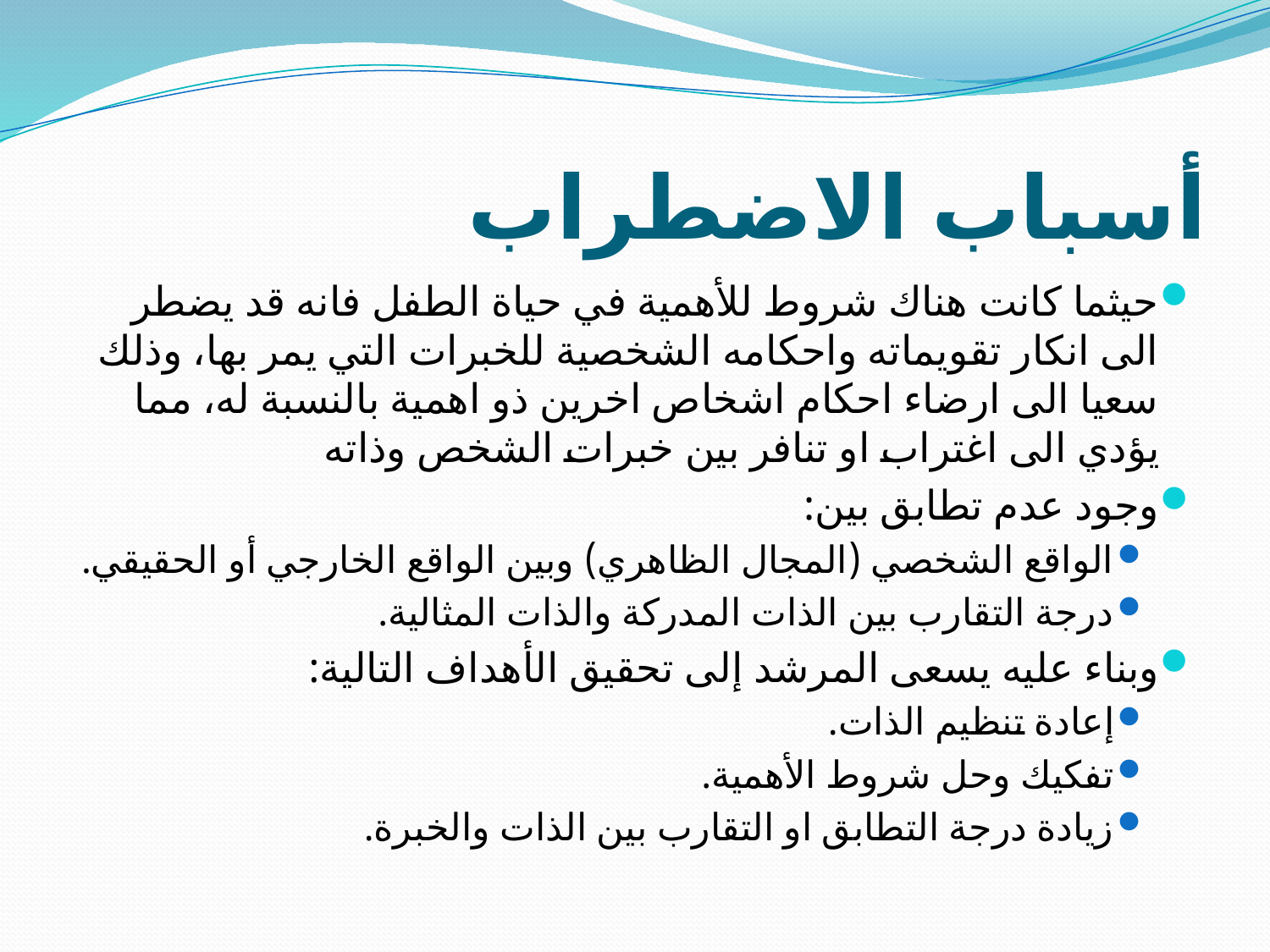

# أسباب الاضطراب
حيثما كانت هناك شروط للأهمية في حياة الطفل فانه قد يضطر الى انكار تقويماته واحكامه الشخصية للخبرات التي يمر بها، وذلك سعيا الى ارضاء احكام اشخاص اخرين ذو اهمية بالنسبة له، مما يؤدي الى اغتراب او تنافر بين خبرات الشخص وذاته
وجود عدم تطابق بين:
الواقع الشخصي (المجال الظاهري) وبين الواقع الخارجي أو الحقيقي.
درجة التقارب بين الذات المدركة والذات المثالية.
وبناء عليه يسعى المرشد إلى تحقيق الأهداف التالية:
إعادة تنظيم الذات.
تفكيك وحل شروط الأهمية.
زيادة درجة التطابق او التقارب بين الذات والخبرة.